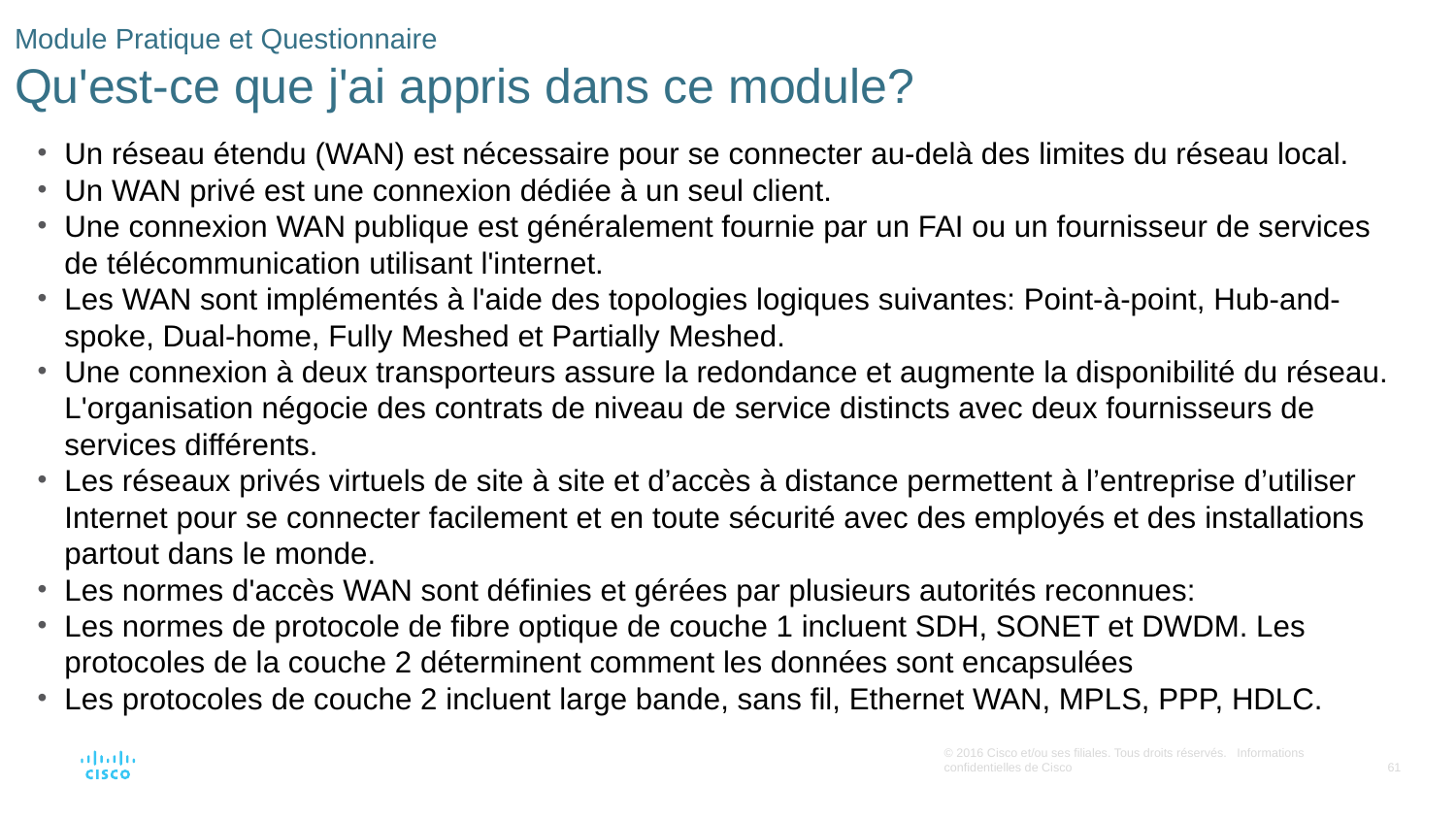

# Module Pratique et Questionnaire Qu'est-ce que j'ai appris dans ce module?
Un réseau étendu (WAN) est nécessaire pour se connecter au-delà des limites du réseau local.
Un WAN privé est une connexion dédiée à un seul client.
Une connexion WAN publique est généralement fournie par un FAI ou un fournisseur de services de télécommunication utilisant l'internet.
Les WAN sont implémentés à l'aide des topologies logiques suivantes: Point-à-point, Hub-and-spoke, Dual-home, Fully Meshed et Partially Meshed.
Une connexion à deux transporteurs assure la redondance et augmente la disponibilité du réseau. L'organisation négocie des contrats de niveau de service distincts avec deux fournisseurs de services différents.
Les réseaux privés virtuels de site à site et d’accès à distance permettent à l’entreprise d’utiliser Internet pour se connecter facilement et en toute sécurité avec des employés et des installations partout dans le monde.
Les normes d'accès WAN sont définies et gérées par plusieurs autorités reconnues:
Les normes de protocole de fibre optique de couche 1 incluent SDH, SONET et DWDM. Les protocoles de la couche 2 déterminent comment les données sont encapsulées
Les protocoles de couche 2 incluent large bande, sans fil, Ethernet WAN, MPLS, PPP, HDLC.